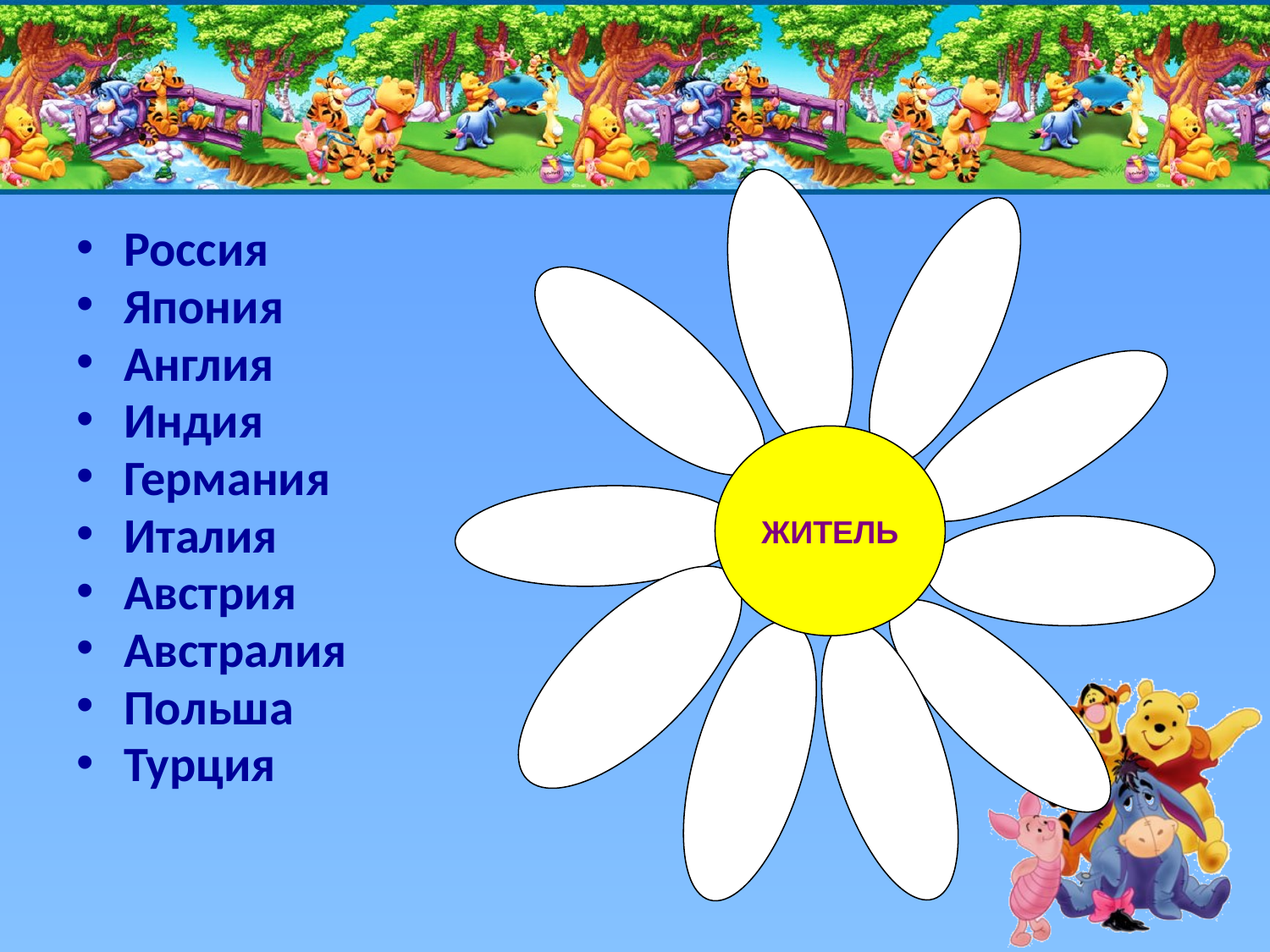

Россия
Япония
Англия
Индия
Германия
Италия
Австрия
Австралия
Польша
Турция

ЖИТЕЛЬ